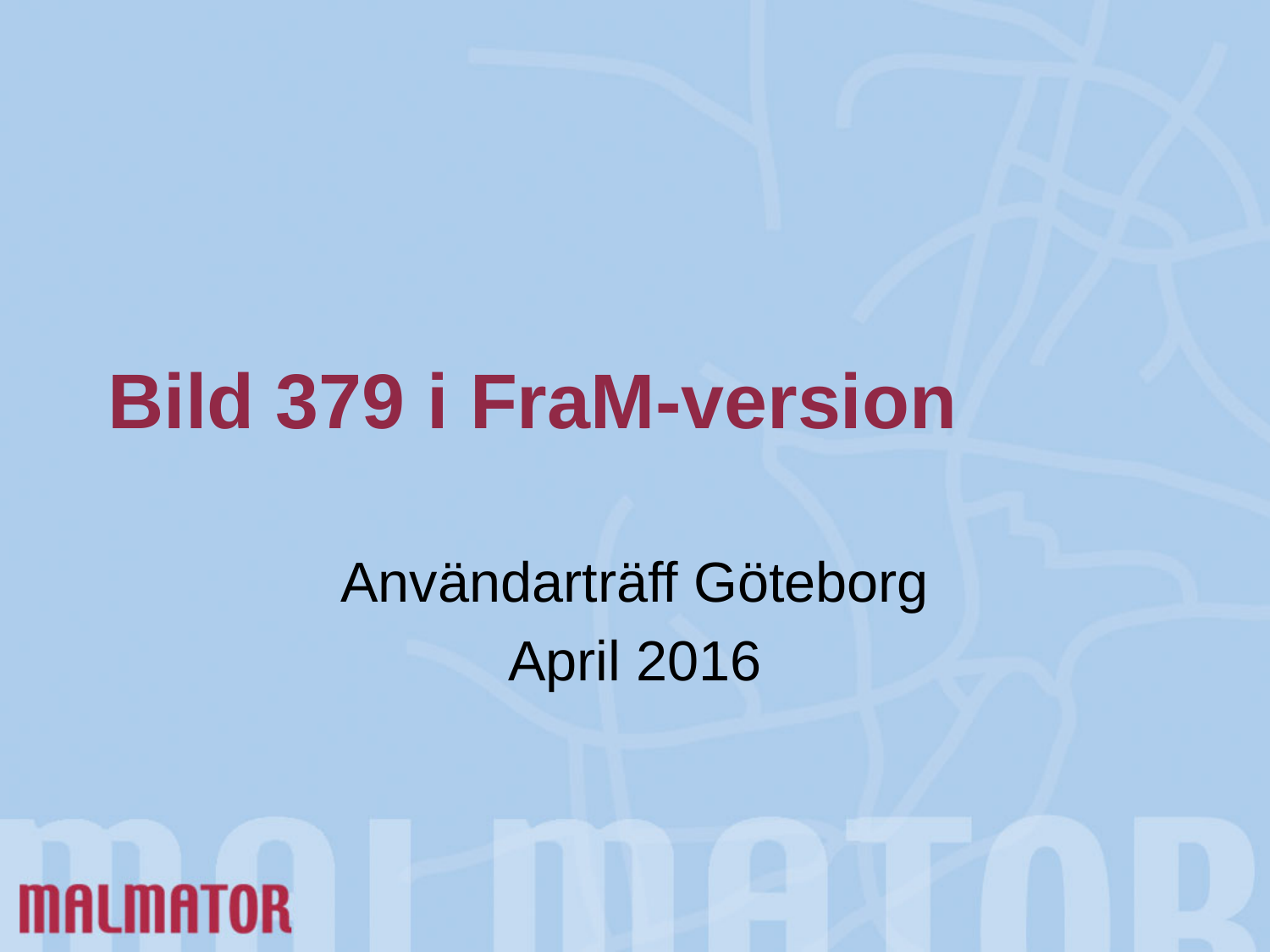

# Bild 379 i FraM-version
Användarträff Göteborg
April 2016